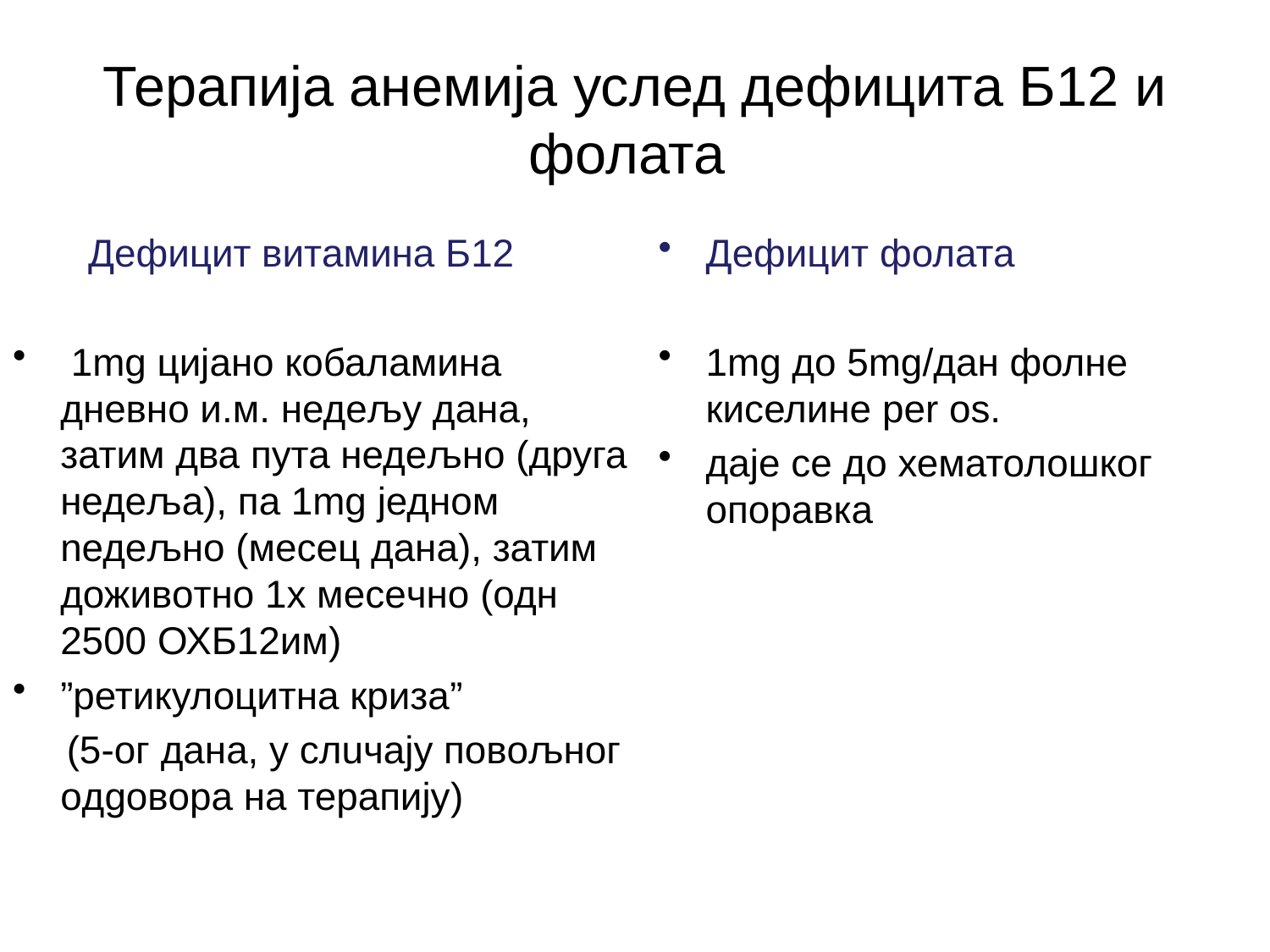

# Терапија анемија услед дефицита Б12 и фолата
       Дефицит витамина Б12

 1mg цијано кoбалaмина дневно и.м. недeљу данa, затим два пута недeљно (друга недeља), па 1mg једном nедeљно (месeц данa), затим доживoтно 1x месeчно (одн 2500 ОХБ12им)
”ретикулоцитна криза”
     (5-ог данa, у слuчају повoљног oдgовoра нa терапију)
Дефицит фолата

1mg до 5mg/дан фолне киселине per os.
даје се до хематолошког опоравка